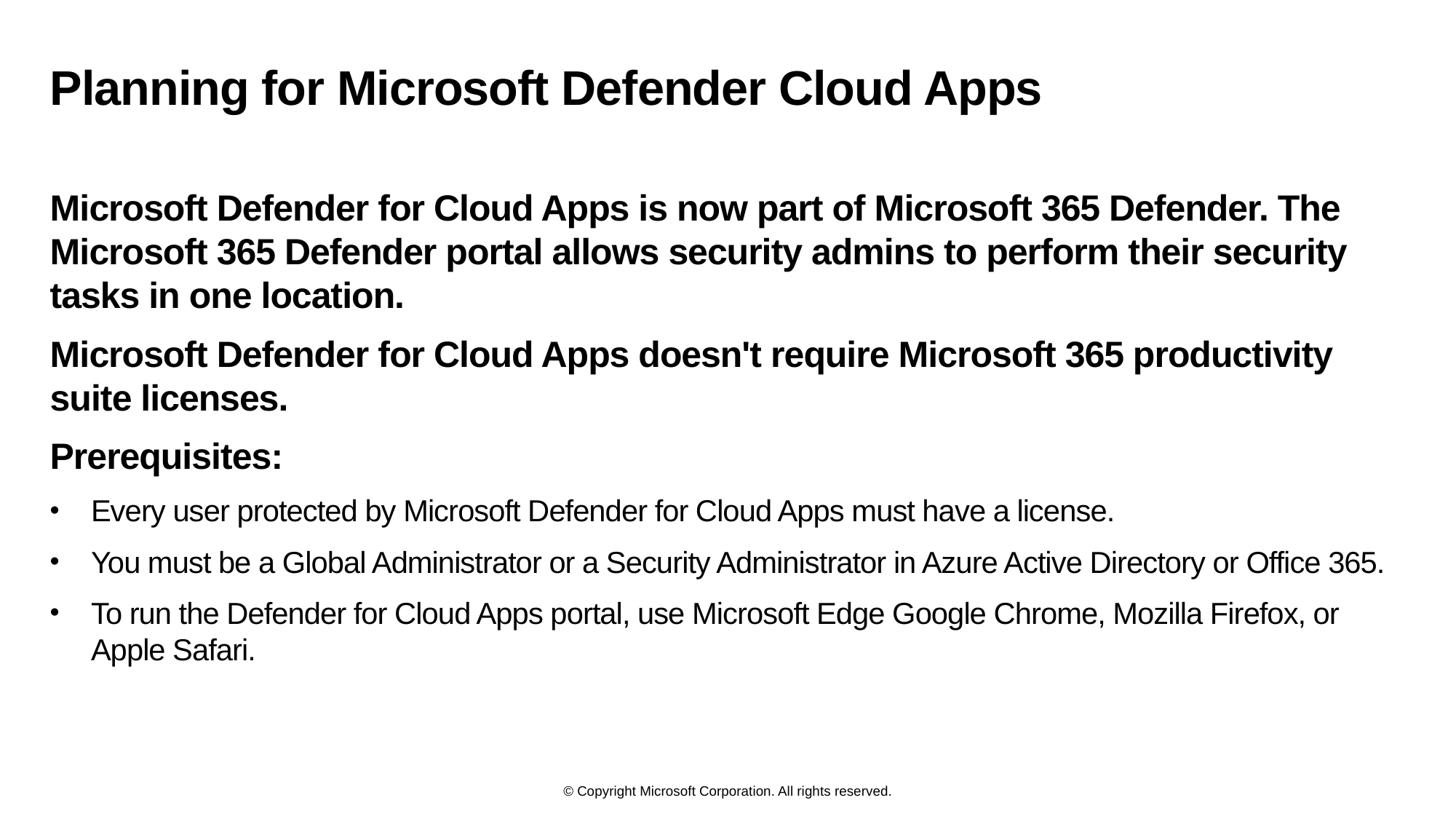

# Planning for Microsoft Defender Cloud Apps
Microsoft Defender for Cloud Apps is now part of Microsoft 365 Defender. The Microsoft 365 Defender portal allows security admins to perform their security tasks in one location.
Microsoft Defender for Cloud Apps doesn't require Microsoft 365 productivity suite licenses.
Prerequisites:
Every user protected by Microsoft Defender for Cloud Apps must have a license.
You must be a Global Administrator or a Security Administrator in Azure Active Directory or Office 365.
To run the Defender for Cloud Apps portal, use Microsoft Edge Google Chrome, Mozilla Firefox, or Apple Safari.